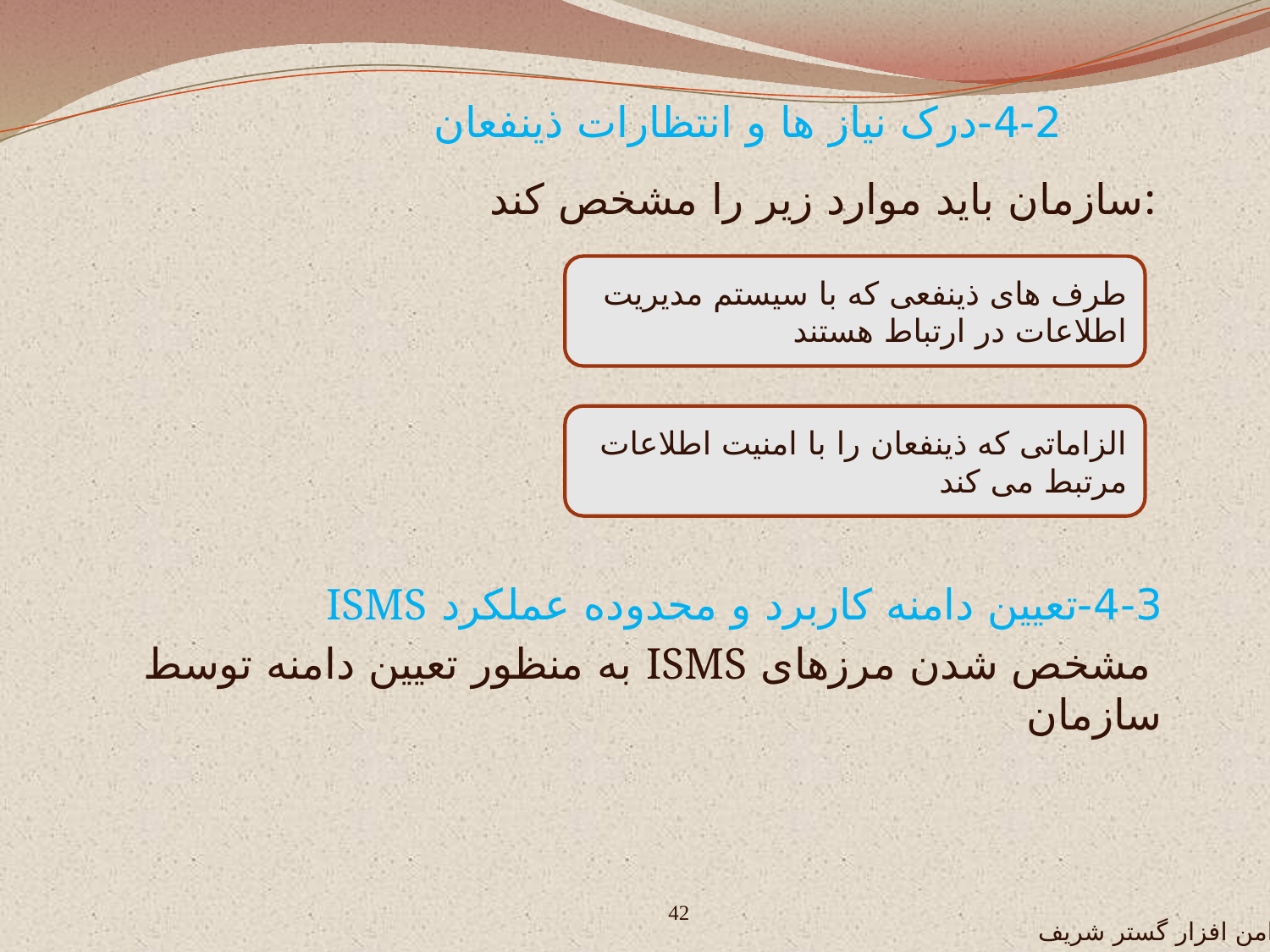

# 4-2-درک نیاز ها و انتظارات ذینفعان
سازمان باید موارد زیر را مشخص کند:

4-3-تعیین دامنه کاربرد و محدوده عملکرد ISMS
 مشخص شدن مرزهای ISMS به منظور تعیین دامنه توسط سازمان
طرف های ذینفعی که با سیستم مدیریت اطلاعات در ارتباط هستند
الزاماتی که ذینفعان را با امنیت اطلاعات مرتبط می کند